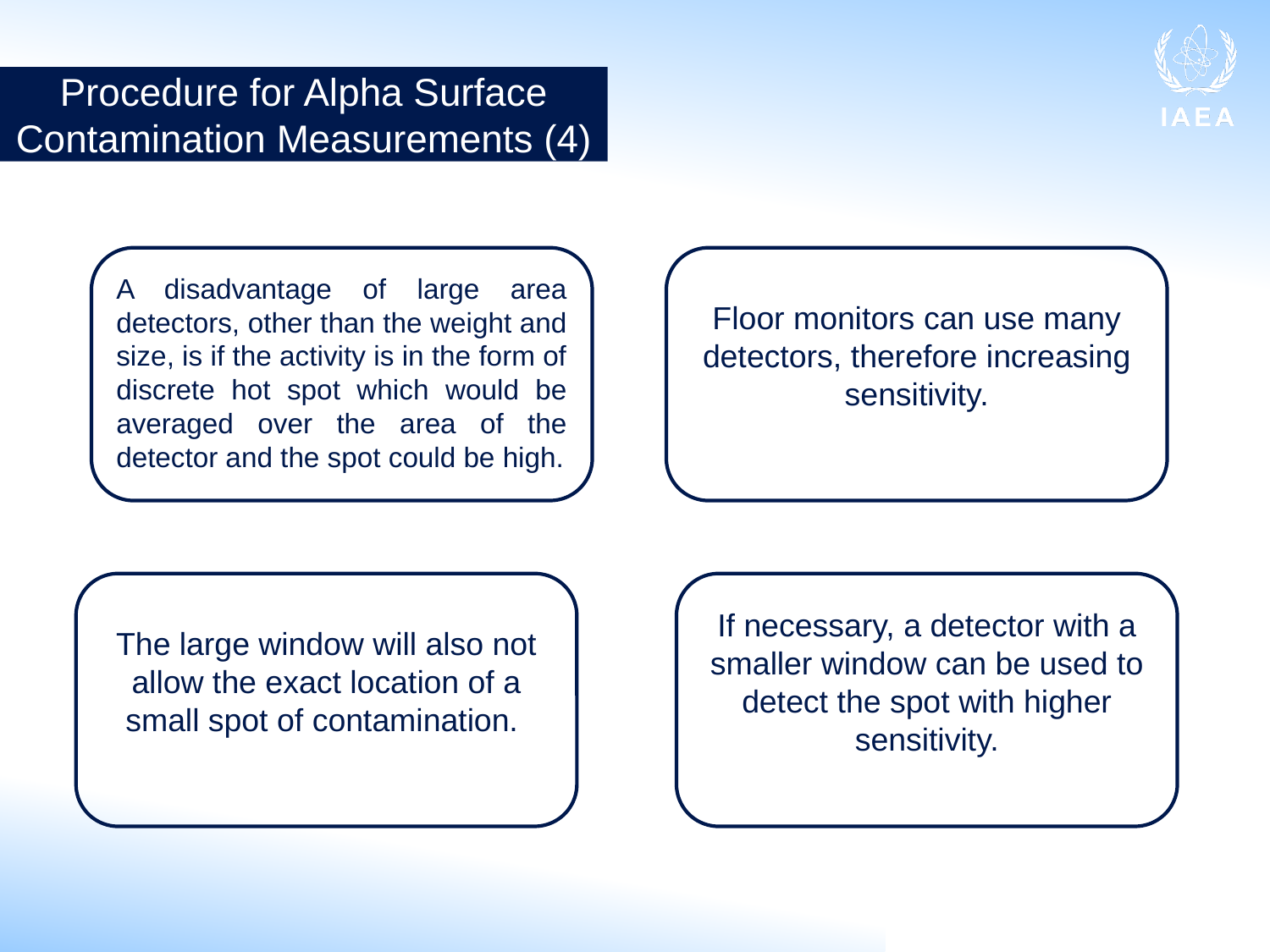

Procedure for Alpha Surface
Contamination Measurements (4)
Floor monitors can use many detectors, therefore increasing sensitivity.

A disadvantage of large area detectors, other than the weight and size, is if the activity is in the form of discrete hot spot which would be averaged over the area of the detector and the spot could be high.

The large window will also not allow the exact location of a small spot of contamination.

If necessary, a detector with a smaller window can be used to detect the spot with higher sensitivity.